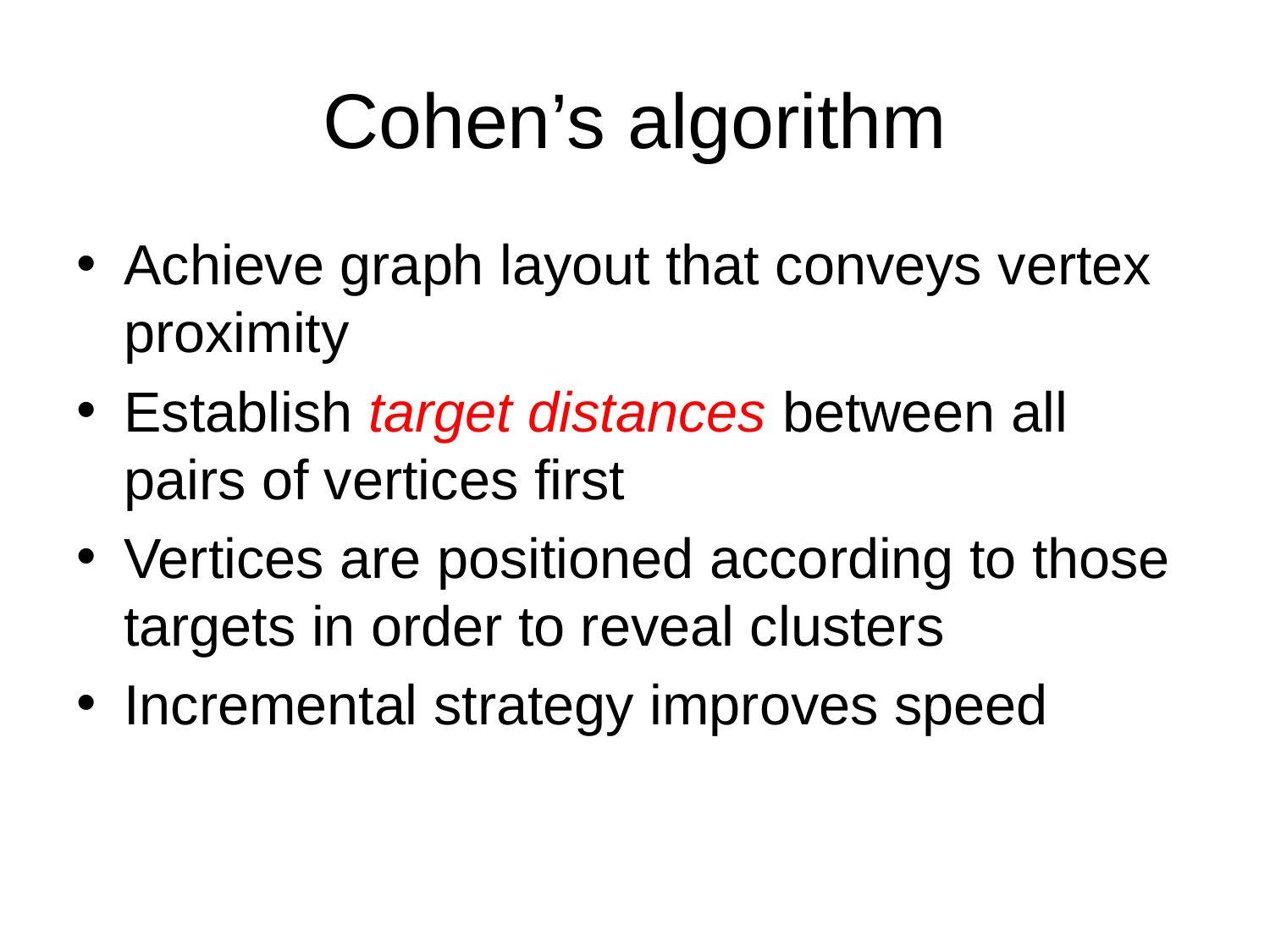

# Cohen’s algorithm
Achieve graph layout that conveys vertex proximity
Establish target distances between all pairs of vertices first
Vertices are positioned according to those targets in order to reveal clusters
Incremental strategy improves speed